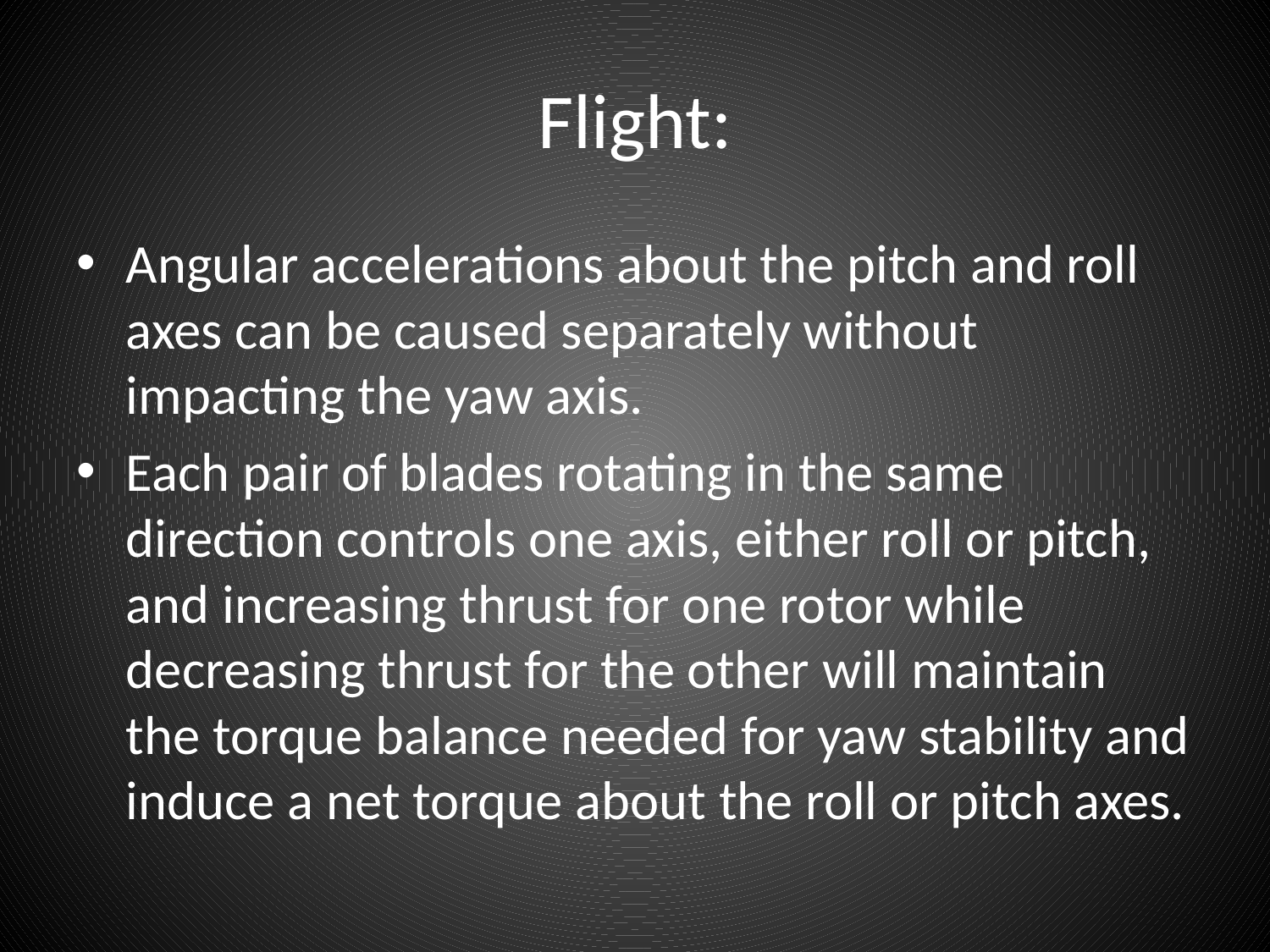

# Flight:
Angular accelerations about the pitch and roll axes can be caused separately without impacting the yaw axis.
Each pair of blades rotating in the same direction controls one axis, either roll or pitch, and increasing thrust for one rotor while decreasing thrust for the other will maintain the torque balance needed for yaw stability and induce a net torque about the roll or pitch axes.